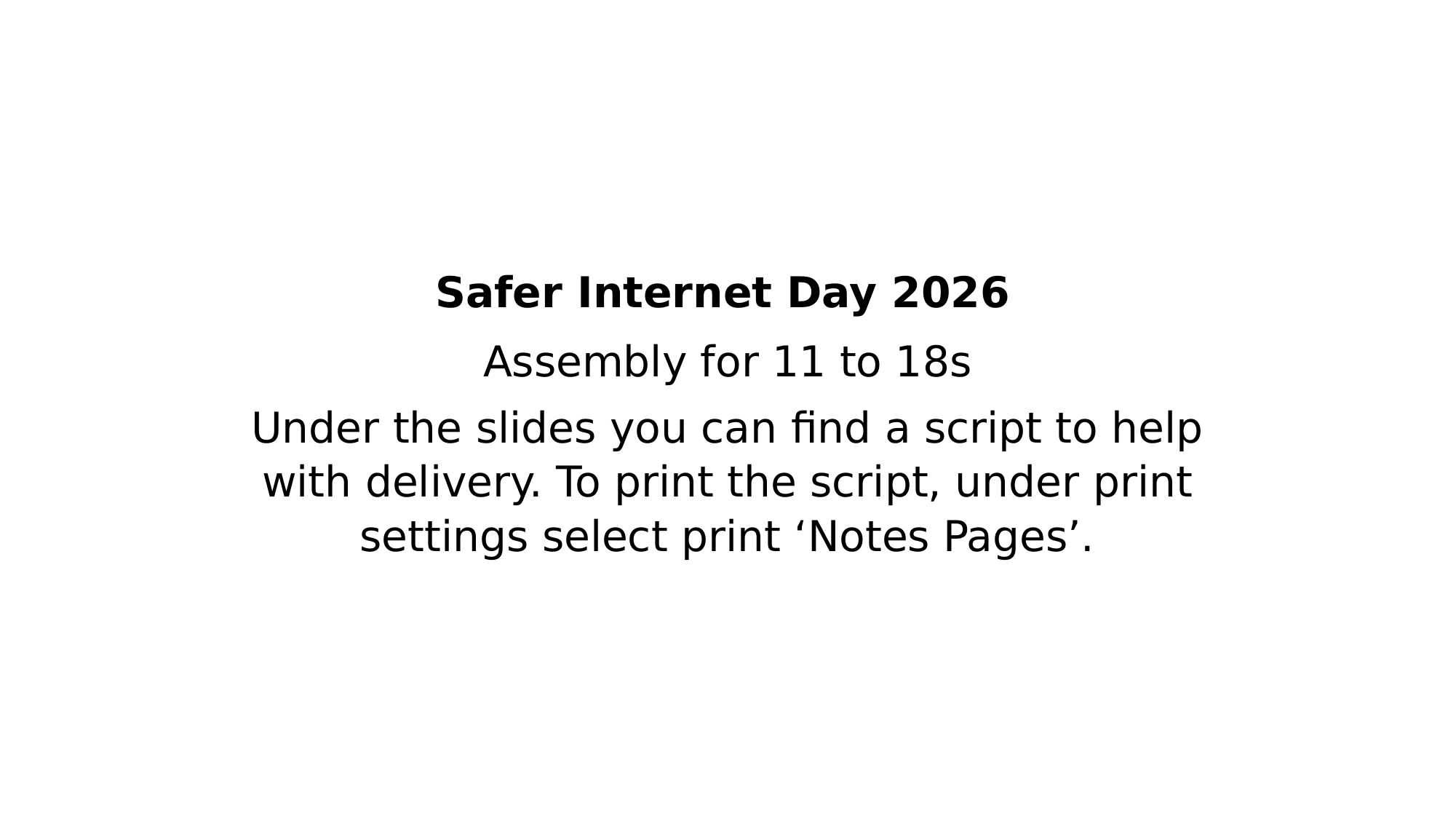

Safer Internet Day 2026
Assembly for 11 to 18s
Under the slides you can find a script to help with delivery. To print the script, under print settings select print ‘Notes Pages’.